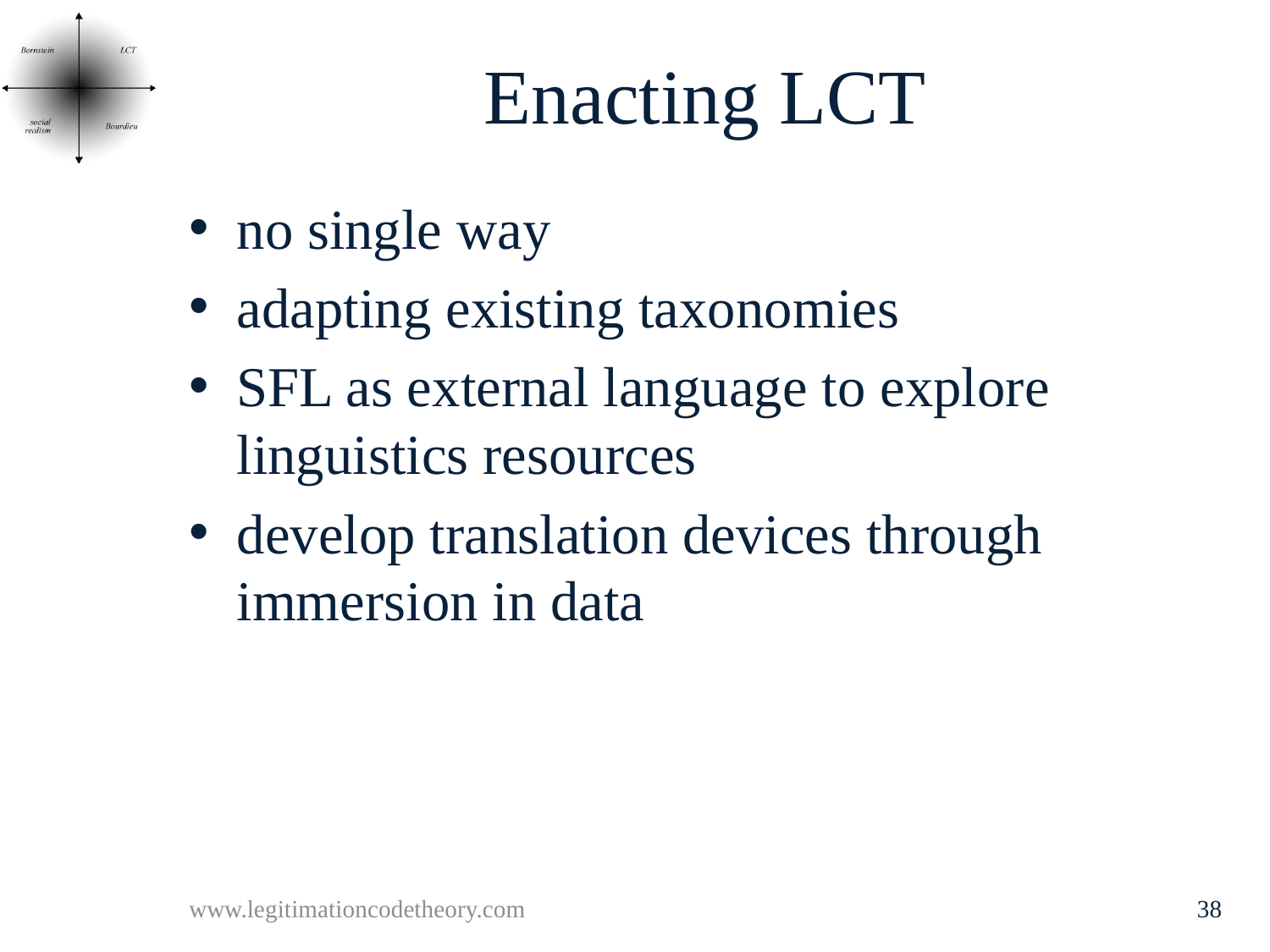

# Enacting LCT

no single way
adapting existing taxonomies
SFL as external language to explore linguistics resources
develop translation devices through immersion in data
www.legitimationcodetheory.com
38